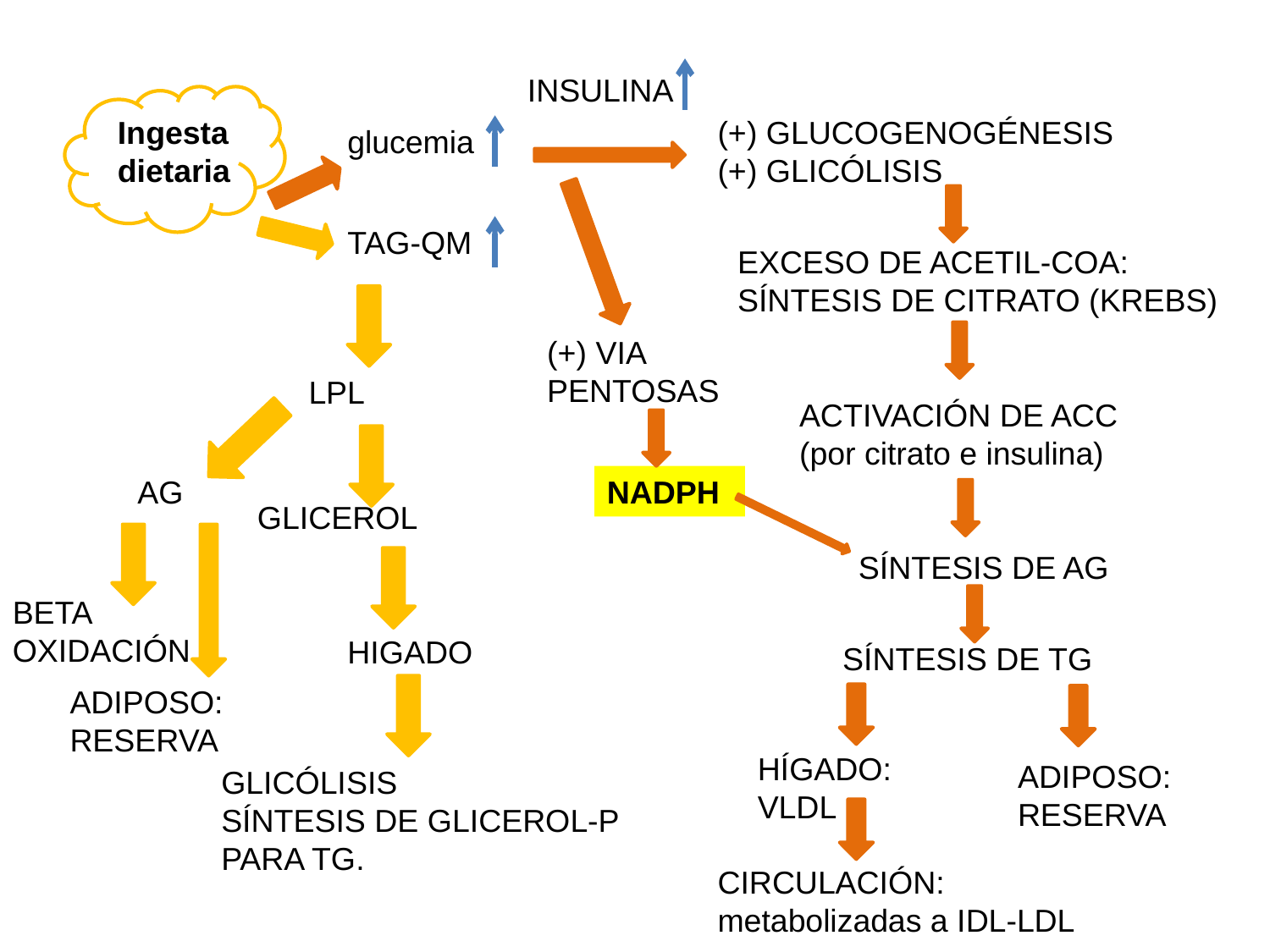

INSULINA

(+) GLUCOGENOGÉNESIS
(+) GLICÓLISIS

Ingesta dietaria
glucemia

TAG-QM

EXCESO DE ACETIL-COA:
SÍNTESIS DE CITRATO (KREBS)

(+) VIA  PENTOSAS
LPL
ACTIVACIÓN DE ACC (por citrato e insulina)

AG
NADPH

GLICEROL

SÍNTESIS DE AG

BETA OXIDACIÓN

HIGADO
SÍNTESIS DE TG
ADIPOSO: RESERVA

HÍGADO: VLDL
ADIPOSO: RESERVA
GLICÓLISIS
SÍNTESIS DE GLICEROL-P PARA TG.

CIRCULACIÓN: metabolizadas a IDL-LDL